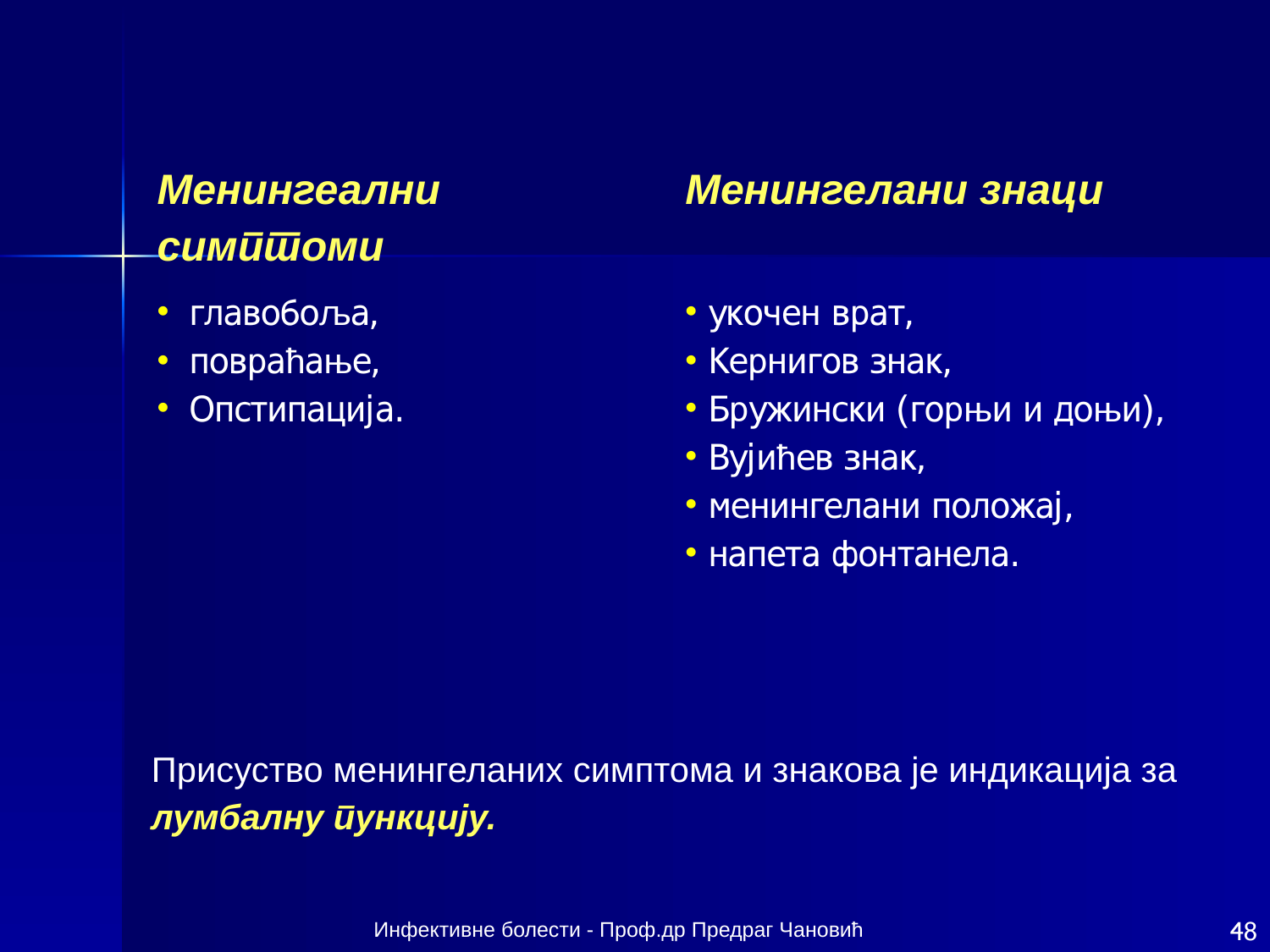

| Менингеални симптоми | Менингелани знаци |
| --- | --- |
| главобоља, повраћање, Опстипација. | укочен врат, Кернигов знак, Бружински (горњи и доњи), Вујићев знак, менингелани положај, напета фонтанела. |
Присуство менингеланих симптома и знакова је индикација за лумбалну пункцију.
Инфективне болести - Проф.др Предраг Чановић
48